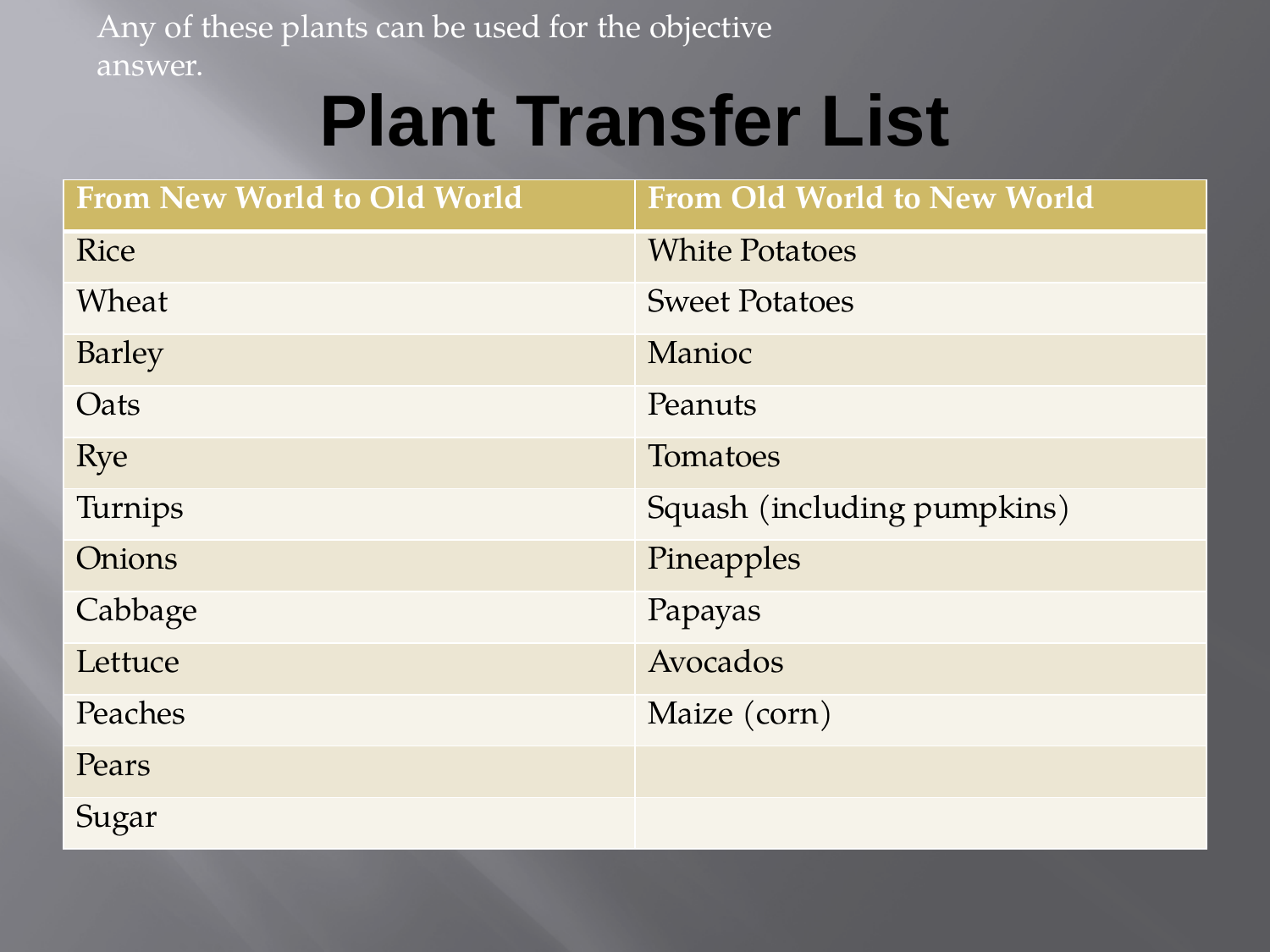

Any of these plants can be used for the objective answer.
# Plant Transfer List
| From New World to Old World | From Old World to New World |
| --- | --- |
| Rice | White Potatoes |
| Wheat | Sweet Potatoes |
| Barley | Manioc |
| Oats | Peanuts |
| Rye | Tomatoes |
| Turnips | Squash (including pumpkins) |
| Onions | Pineapples |
| Cabbage | Papayas |
| Lettuce | Avocados |
| Peaches | Maize (corn) |
| Pears |  |
| Sugar |  |